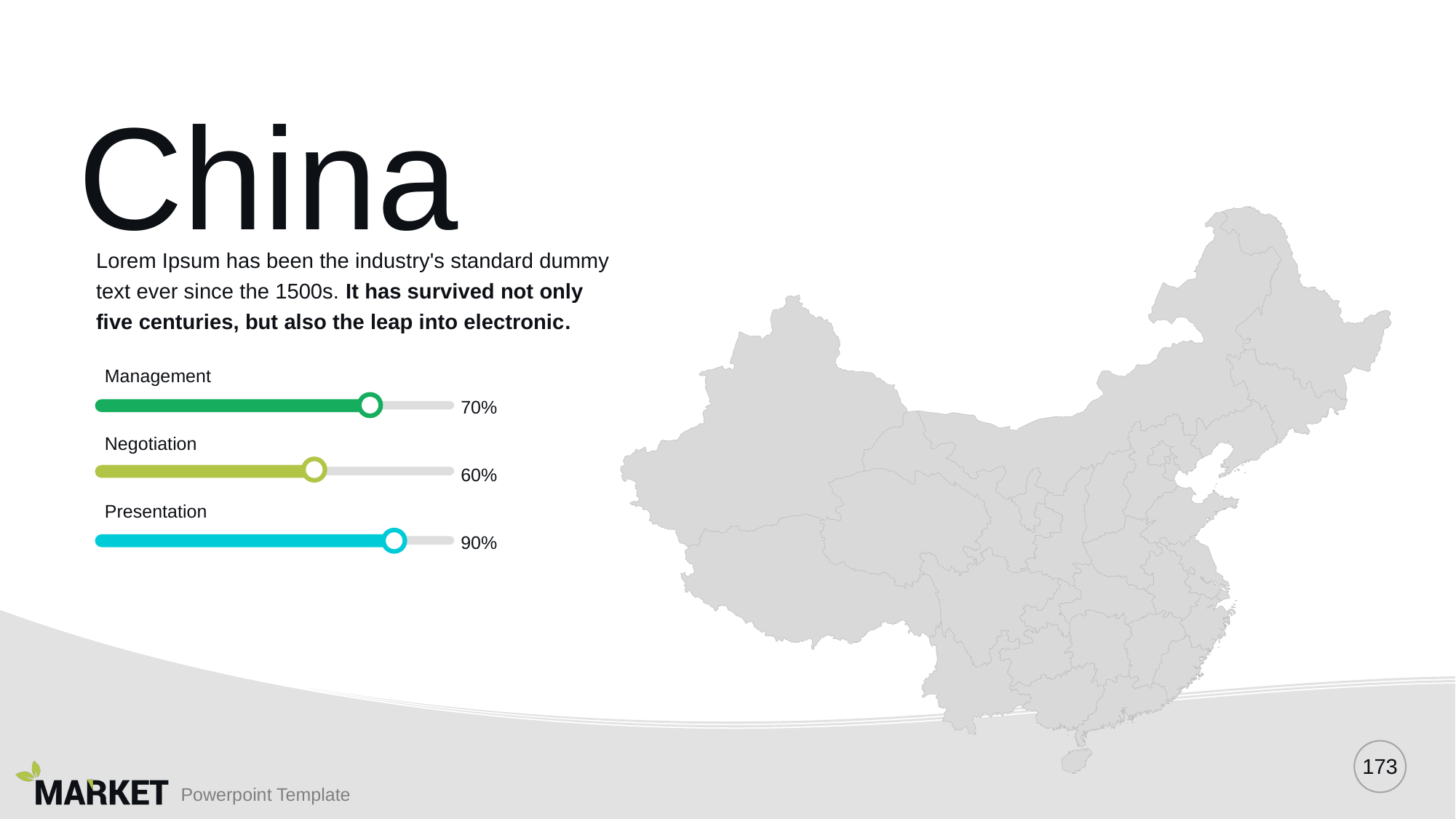

China

Lorem Ipsum has been the industry's standard dummy text ever since the 1500s. It has survived not only five centuries, but also the leap into electronic.

Management
70%

Negotiation
60%

Presentation
90%